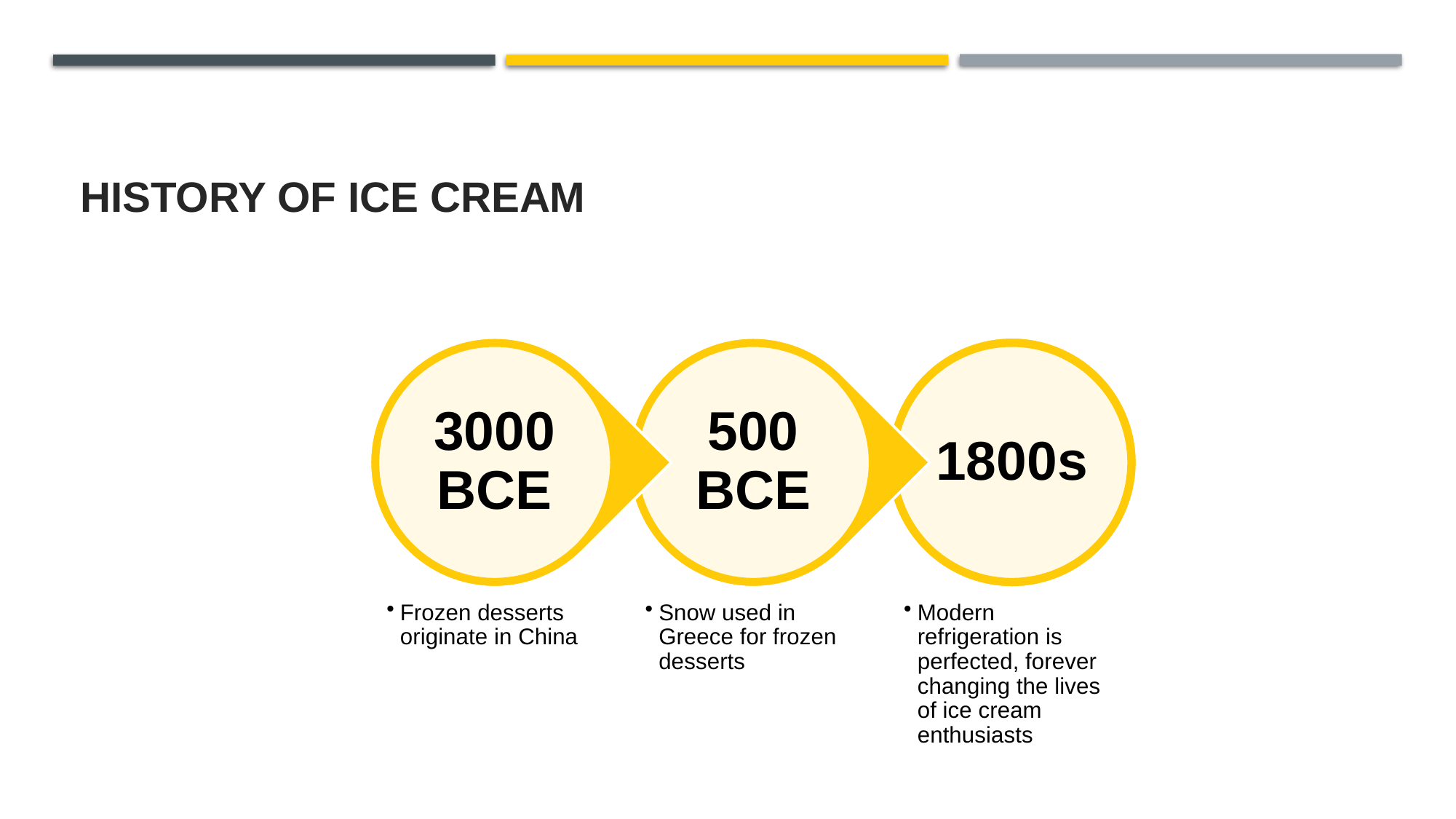

# History of Ice Cream
1800s
Modern refrigeration is perfected, forever changing the lives of ice cream enthusiasts
500 BCE
Snow used in Greece for frozen desserts
3000 BCE
Frozen desserts originate in China